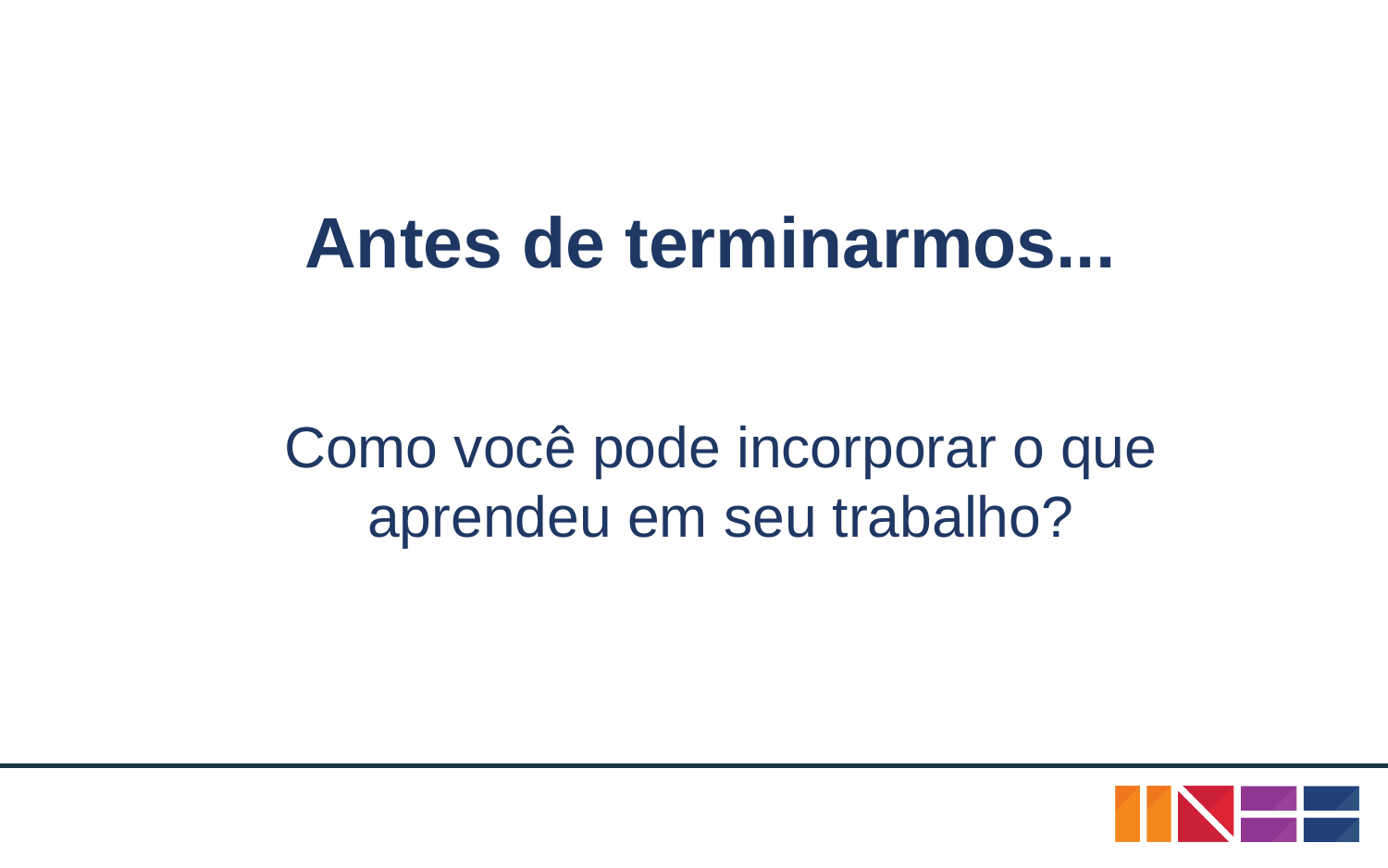

Antes de terminarmos...

Como você pode incorporar o que aprendeu em seu trabalho?